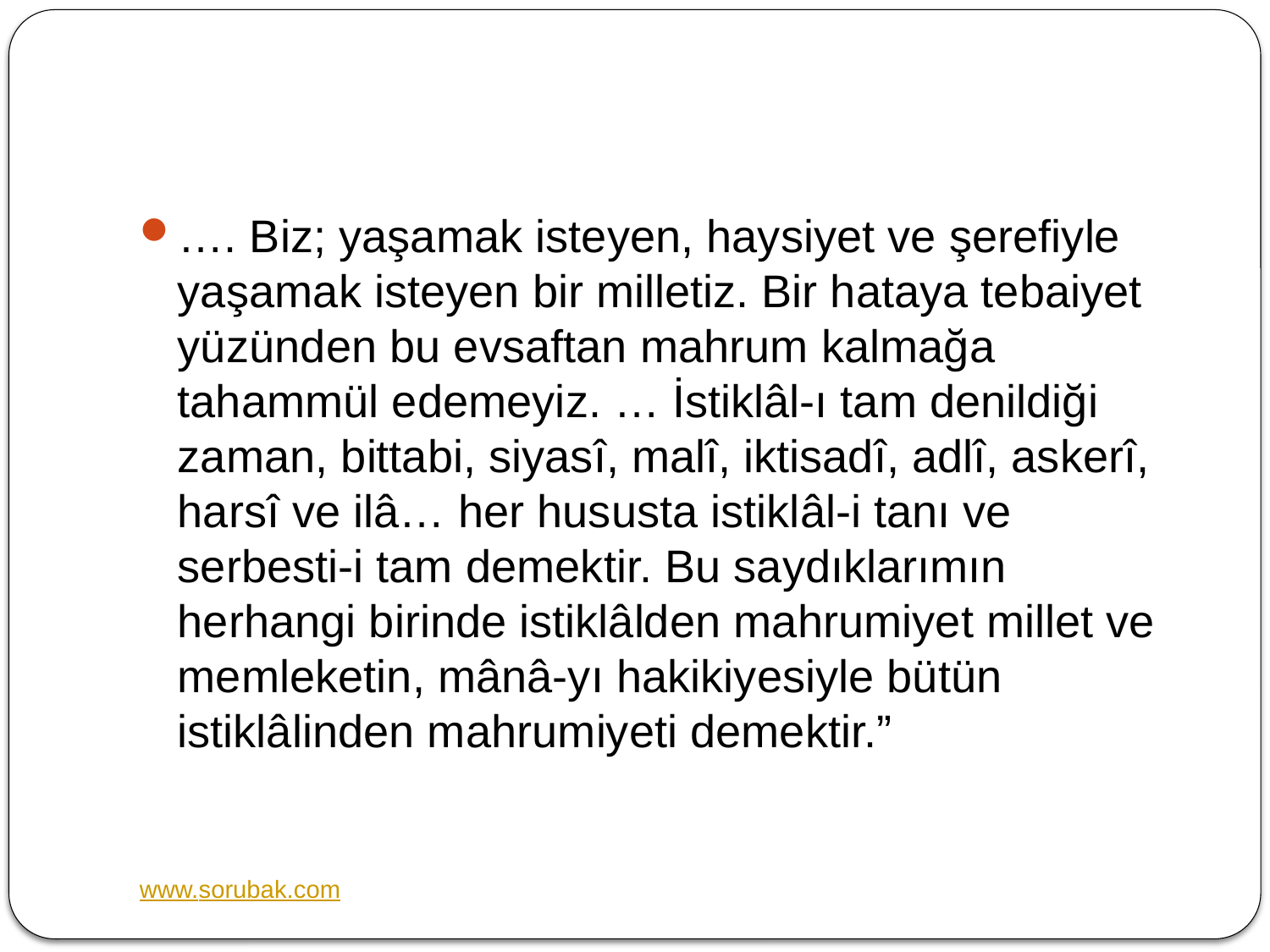

#
…. Biz; yaşamak isteyen, haysiyet ve şerefiyle yaşamak isteyen bir milletiz. Bir hataya tebaiyet yüzünden bu evsaftan mahrum kalmağa tahammül edemeyiz. … İstiklâl-ı tam denildiği zaman, bittabi, siyasî, malî, iktisadî, adlî, askerî, harsî ve ilâ… her hususta istiklâl-i tanı ve serbesti-i tam demektir. Bu saydıklarımın herhangi birinde istiklâlden mahrumiyet millet ve memleketin, mânâ-yı hakikiyesiyle bütün istiklâlinden mahrumiyeti demektir.”
www.sorubak.com